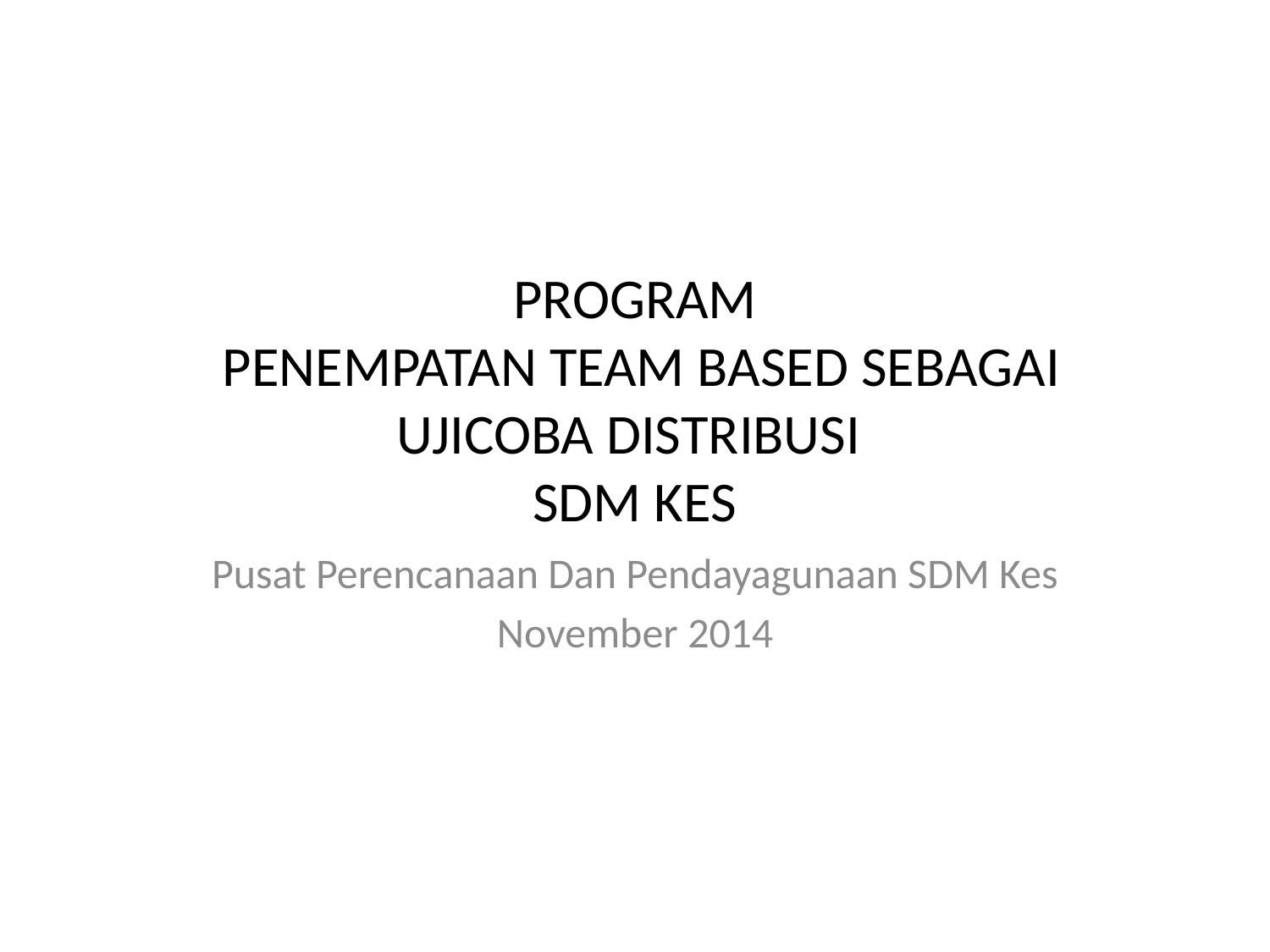

# PROGRAM PENEMPATAN TEAM BASED SEBAGAI UJICOBA DISTRIBUSI SDM KES
Pusat Perencanaan Dan Pendayagunaan SDM Kes
November 2014